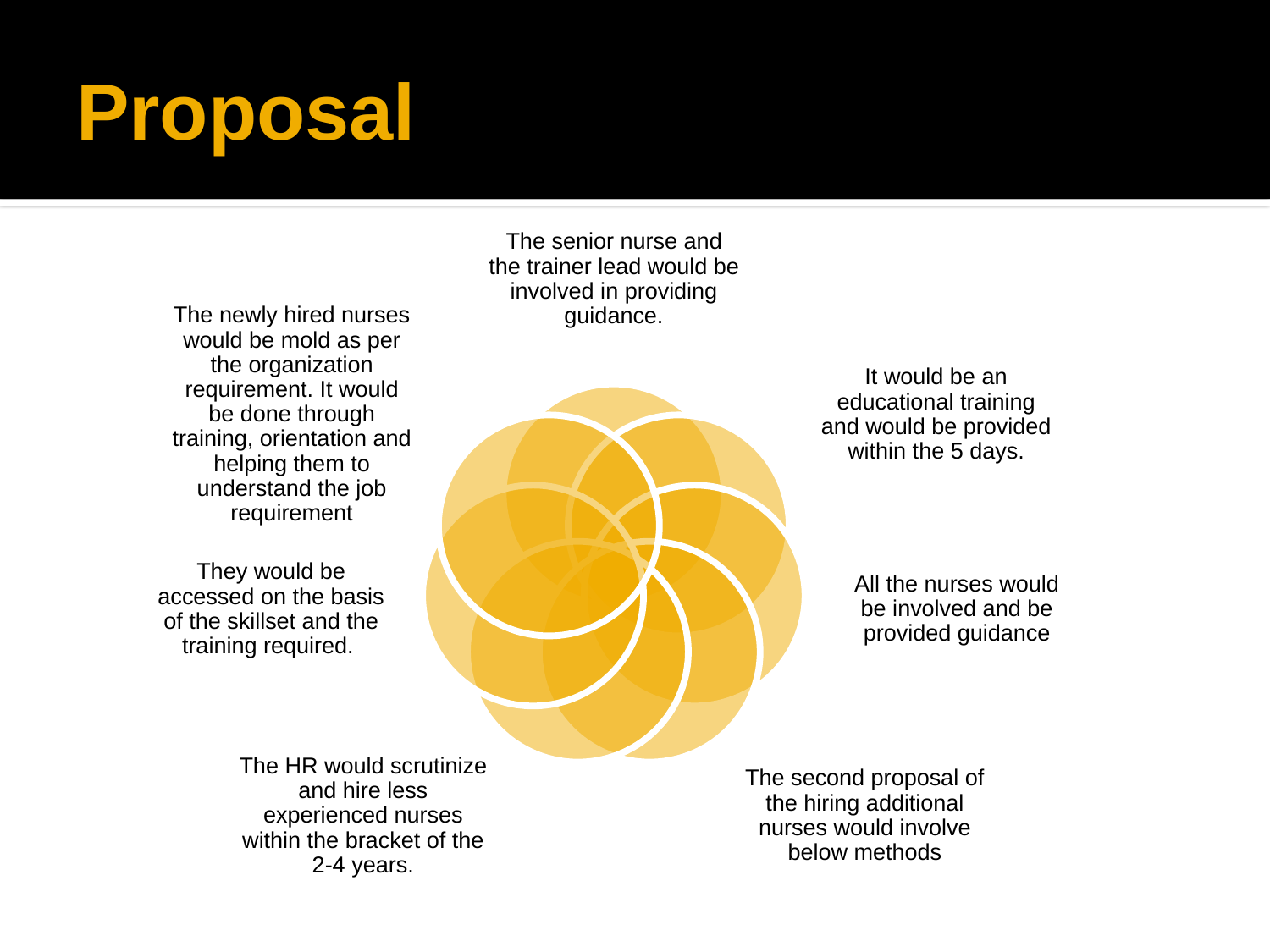

# Proposal
The senior nurse and the trainer lead would be involved in providing guidance.
It would be an educational training and would be provided within the 5 days.
All the nurses would be involved and be provided guidance
The second proposal of the hiring additional nurses would involve below methods
The HR would scrutinize and hire less experienced nurses within the bracket of the 2-4 years.
They would be accessed on the basis of the skillset and the training required.
The newly hired nurses would be mold as per the organization requirement. It would be done through training, orientation and helping them to understand the job requirement